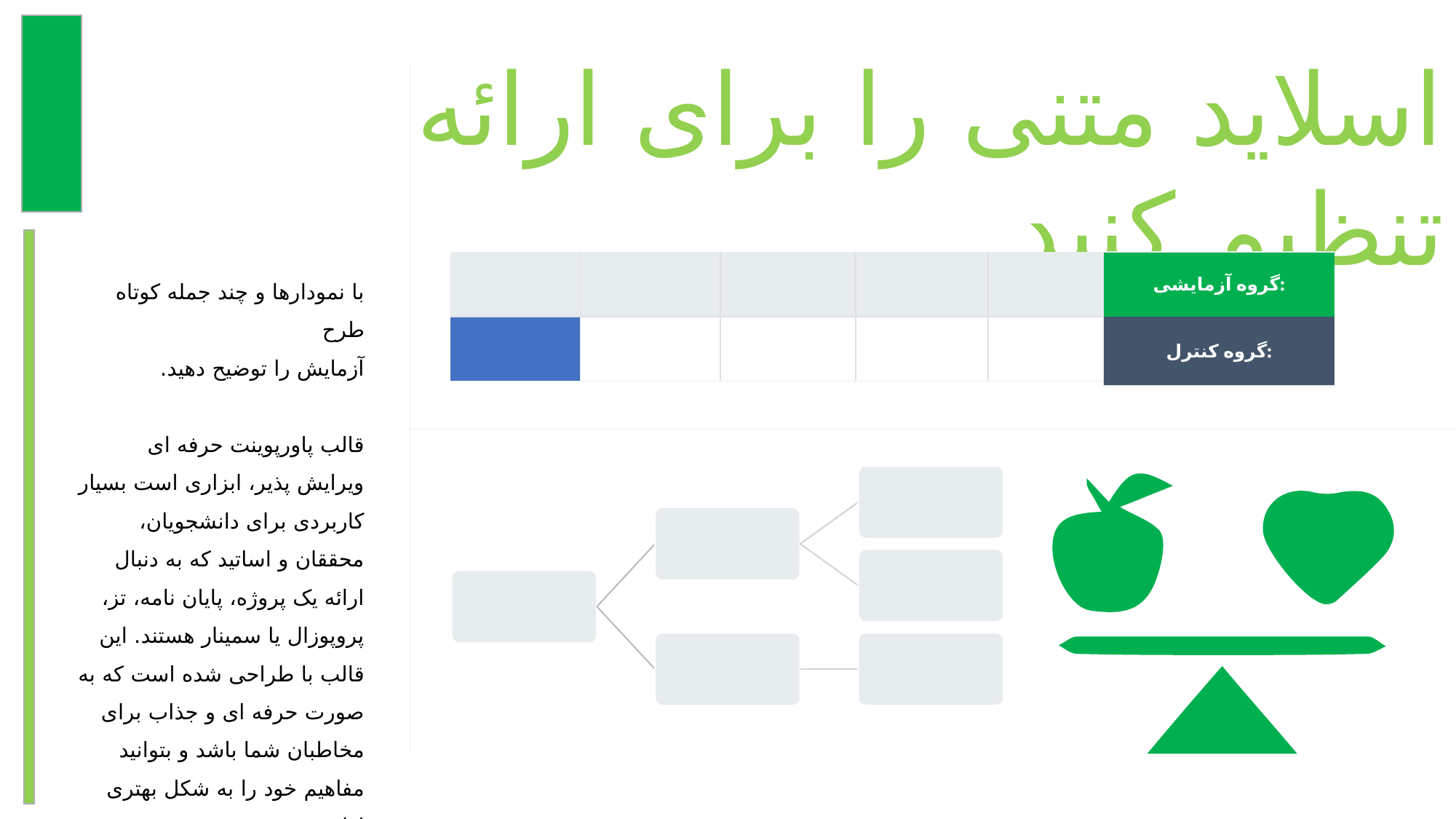

اسلاید متنی را برای ارائه تنظیم کنید

| گروه آزمایشی: |
| --- |
| گروه کنترل: |
|  |  |  |  |  |
| --- | --- | --- | --- | --- |
|  |  |  |  |  |
با نمودارها و چند جمله کوتاه طرح
آزمایش را توضیح دهید.

قالب پاورپوینت حرفه ای ویرایش پذیر، ابزاری است بسیار کاربردی برای دانشجویان، محققان و اساتید که به دنبال ارائه یک پروژه، پایان نامه، تز، پروپوزال یا سمینار هستند. این قالب با طراحی شده است که به صورت حرفه ای و جذاب برای مخاطبان شما باشد و بتوانید مفاهیم خود را به شکل بهتری ارائه دهید.